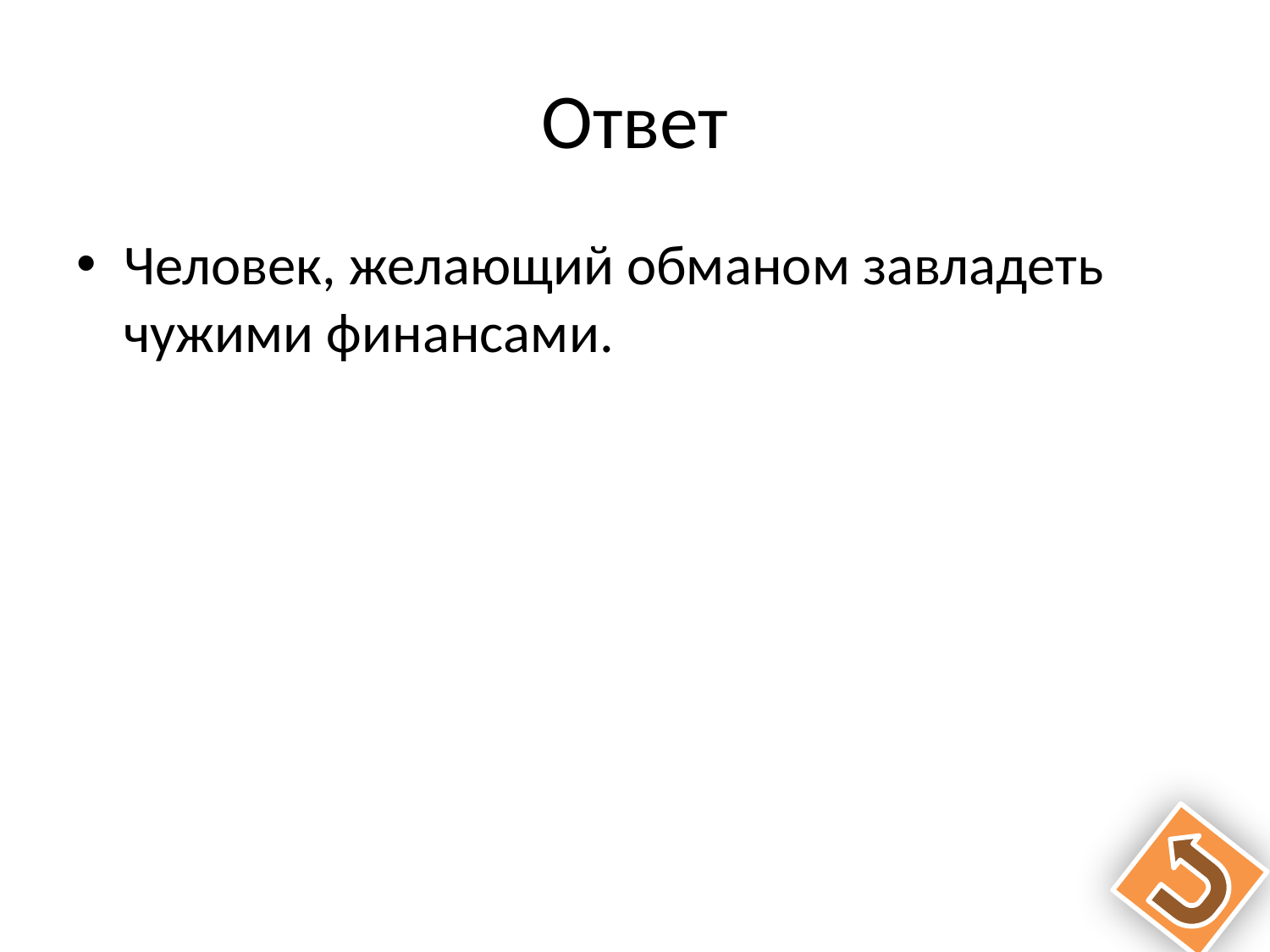

# Ответ
Человек, желающий обманом завладеть чужими финансами.